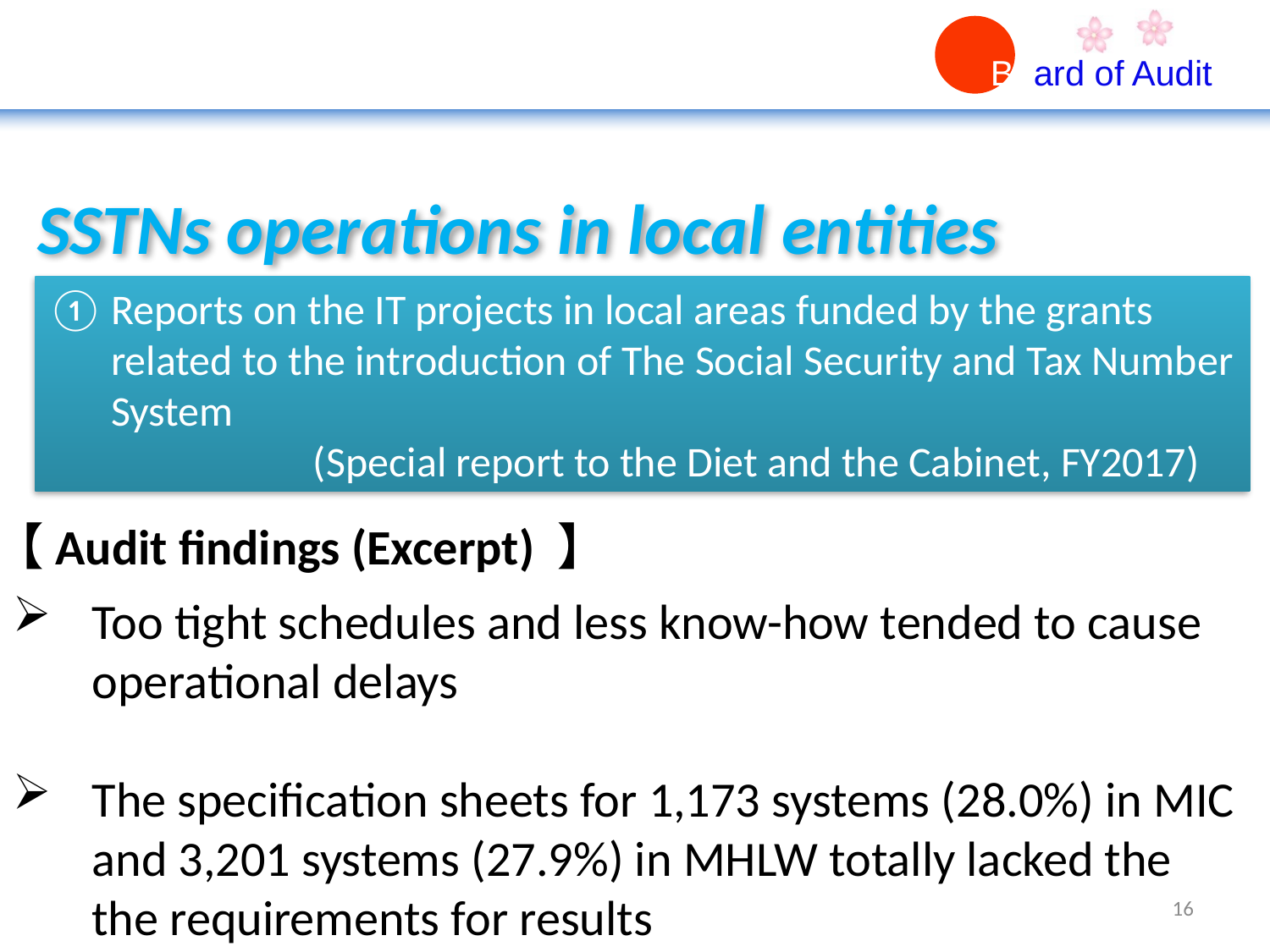

SSTNs operations in local entities
Reports on the IT projects in local areas funded by the grants related to the introduction of The Social Security and Tax Number System
 (Special report to the Diet and the Cabinet, FY2017)
【Audit findings (Excerpt) 】
Too tight schedules and less know-how tended to cause operational delays

The specification sheets for 1,173 systems (28.0%) in MIC and 3,201 systems (27.9%) in MHLW totally lacked the the requirements for results
16